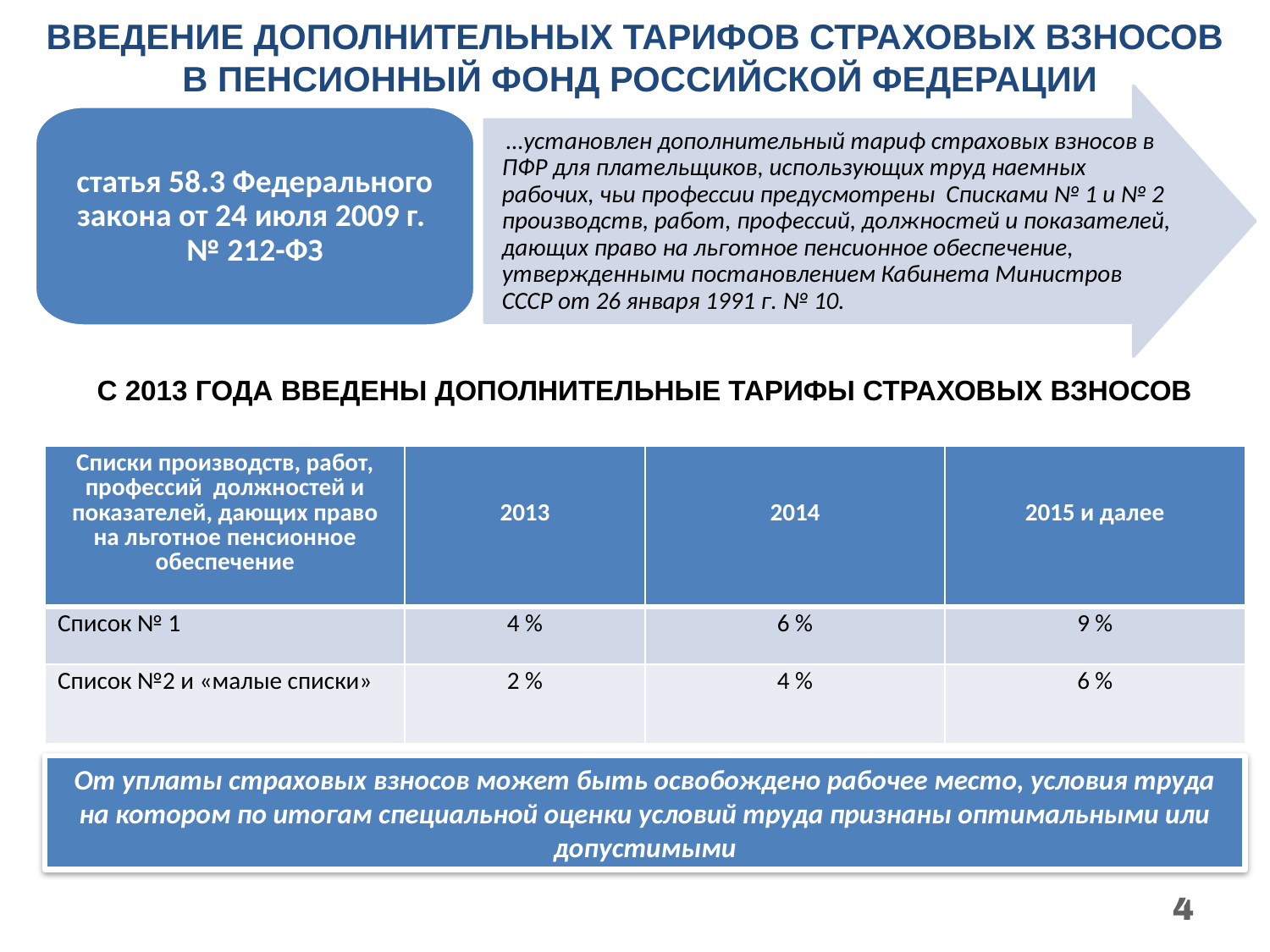

ВВЕДЕНИЕ ДОПОЛНИТЕЛЬНЫХ ТАРИФОВ СТРАХОВЫХ ВЗНОСОВ
В ПЕНСИОННЫЙ ФОНД РОССИЙСКОЙ ФЕДЕРАЦИИ
    …установлен дополнительный тариф страховых взносов в ПФР для плательщиков, использующих труд наемных рабочих, чьи профессии предусмотрены  Списками № 1 и № 2 производств, работ, профессий, должностей и показателей, дающих право на льготное пенсионное обеспечение, утвержденными постановлением Кабинета Министров СССР от 26 января 1991 г. № 10.
статья 58.3 Федерального закона от 24 июля 2009 г.
№ 212-ФЗ
С 2013 ГОДА ВВЕДЕНЫ ДОПОЛНИТЕЛЬНЫЕ ТАРИФЫ СТРАХОВЫХ ВЗНОСОВ
| Списки производств, работ, профессий должностей и показателей, дающих право на льготное пенсионное обеспечение | 2013 | 2014 | 2015 и далее |
| --- | --- | --- | --- |
| Список № 1 | 4 % | 6 % | 9 % |
| Список №2 и «малые списки» | 2 % | 4 % | 6 % |
От уплаты страховых взносов может быть освобождено рабочее место, условия труда на котором по итогам специальной оценки условий труда признаны оптимальными или допустимыми
4